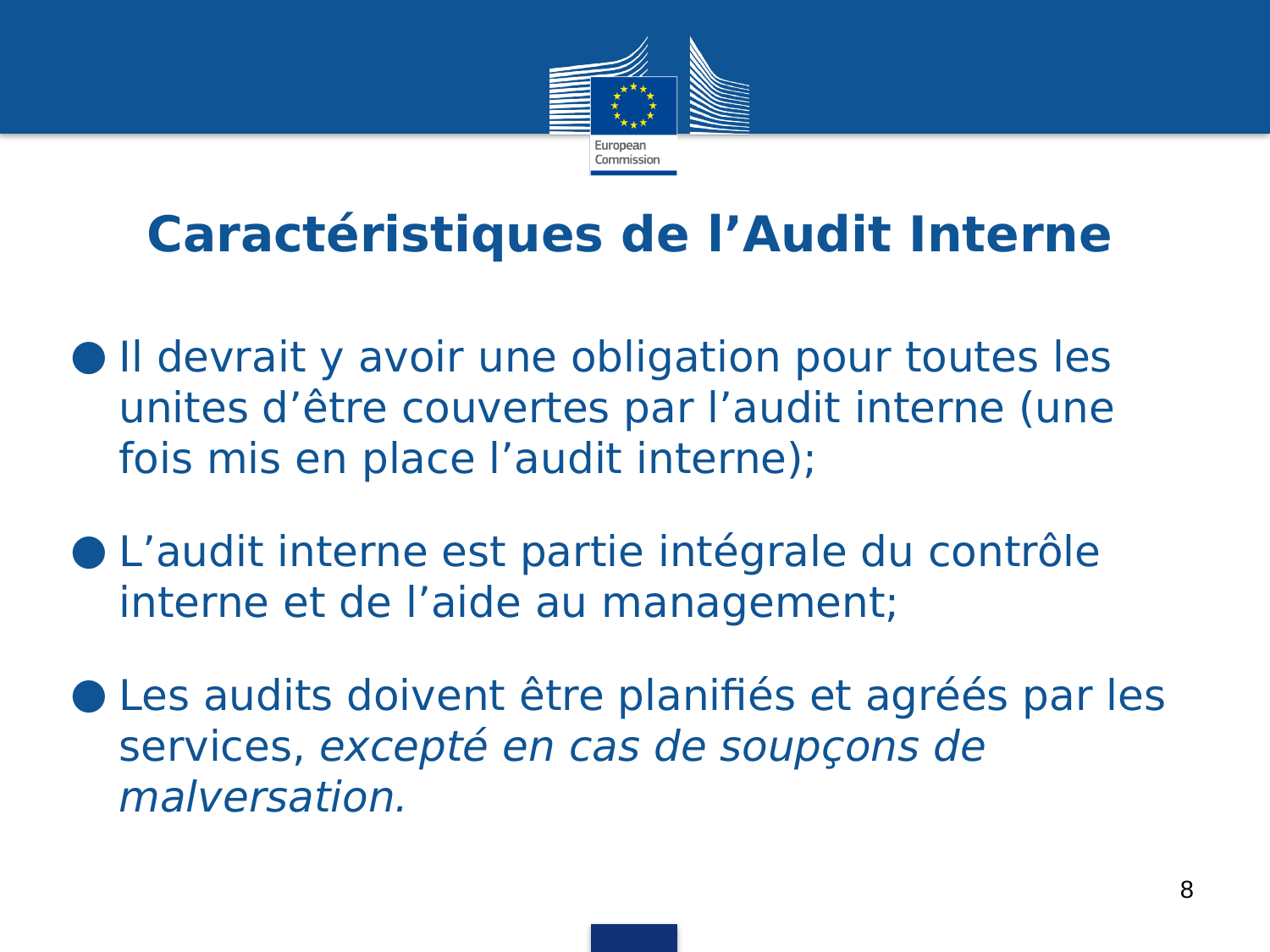

# Caractéristiques de l’Audit Interne
Il devrait y avoir une obligation pour toutes les unites d’être couvertes par l’audit interne (une fois mis en place l’audit interne);
L’audit interne est partie intégrale du contrôle interne et de l’aide au management;
Les audits doivent être planifiés et agréés par les services, excepté en cas de soupçons de malversation.
8